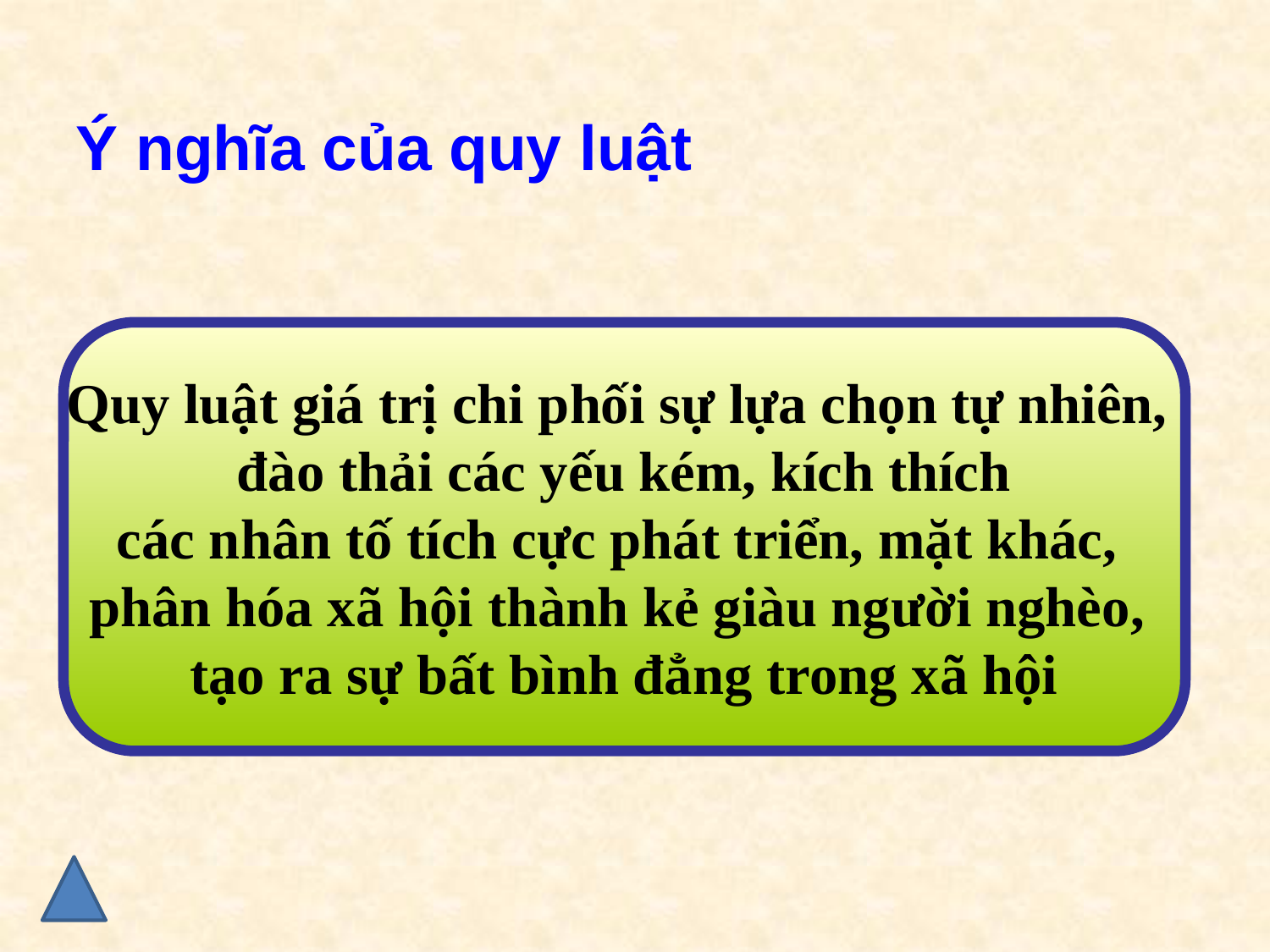

Ý nghĩa của quy luật

Quy luật giá trị chi phối sự lựa chọn tự nhiên,
đào thải các yếu kém, kích thích
các nhân tố tích cực phát triển, mặt khác,
phân hóa xã hội thành kẻ giàu người nghèo,
tạo ra sự bất bình đẳng trong xã hội